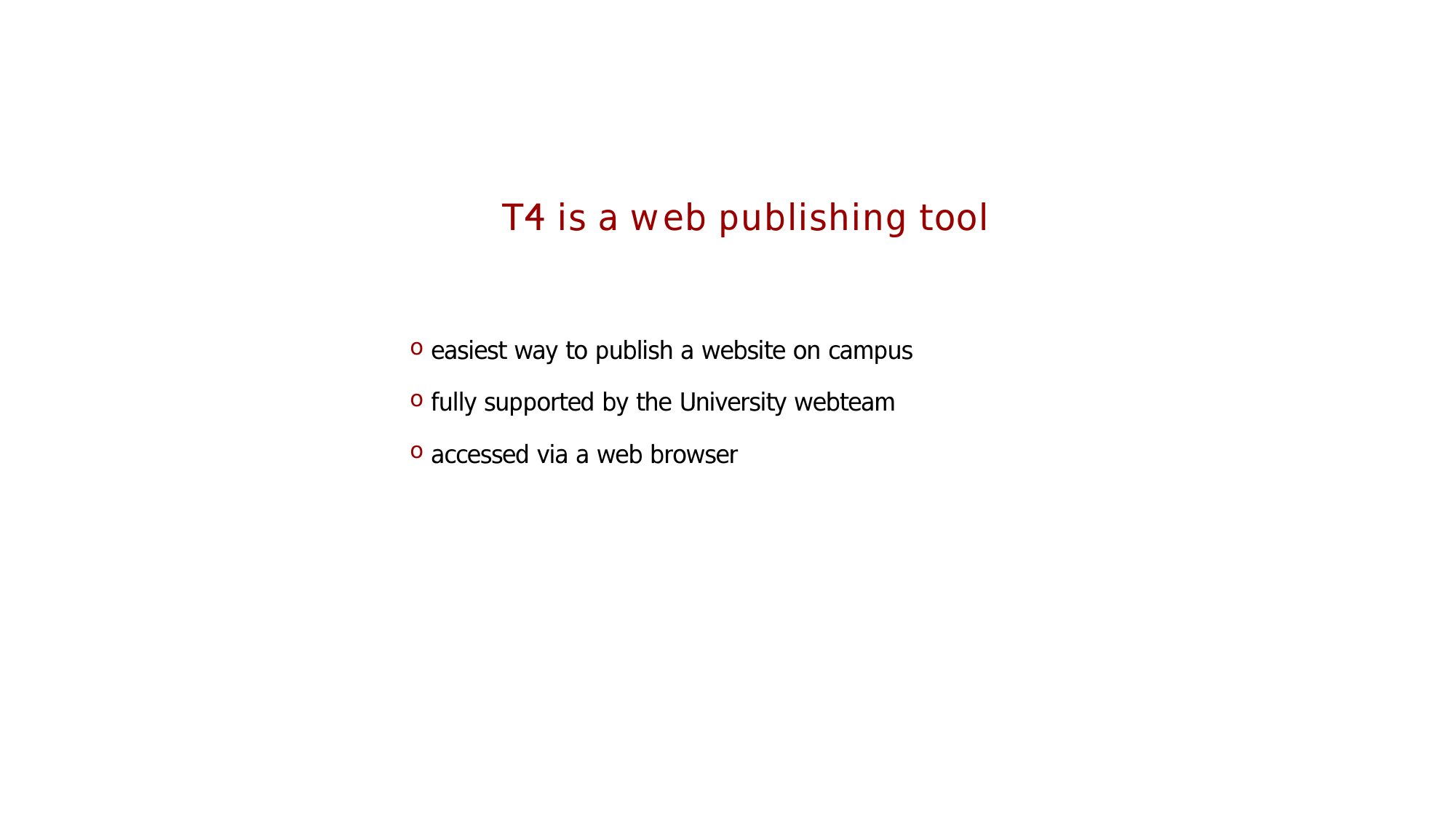

# T4 is a web publishing tool
 easiest way to publish a website on campus
 fully supported by the University webteam
 accessed via a web browser